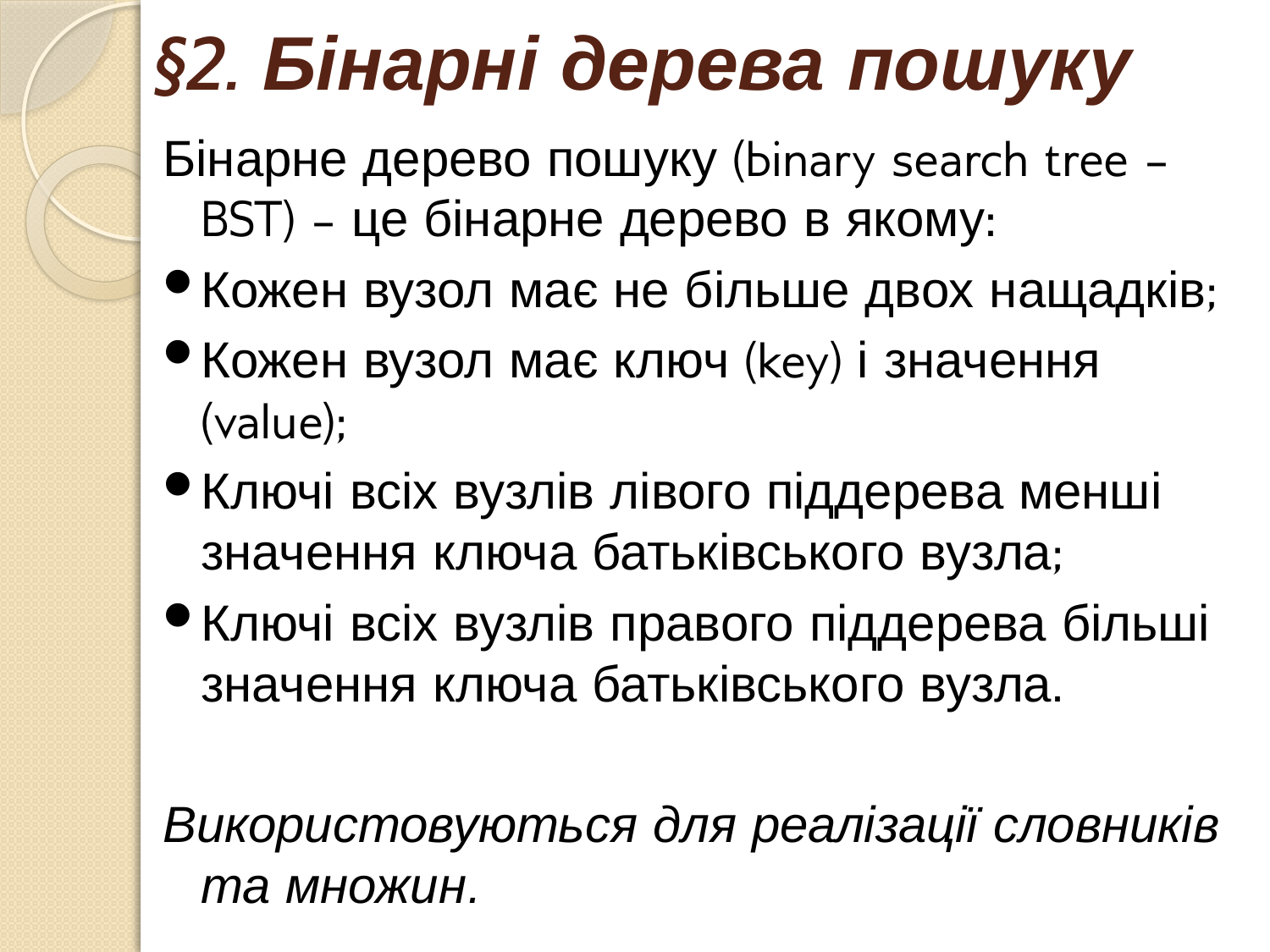

# §2. Бінарні дерева пошуку
Бінарне дерево пошуку (binary search tree – BST) – це бінарне дерево в якому:
Кожен вузол має не більше двох нащадків;
Кожен вузол має ключ (key) і значення (value);
Ключі всіх вузлів лівого піддерева менші значення ключа батьківського вузла;
Ключі всіх вузлів правого піддерева більші значення ключа батьківського вузла.

Використовуються для реалізації словників та множин.